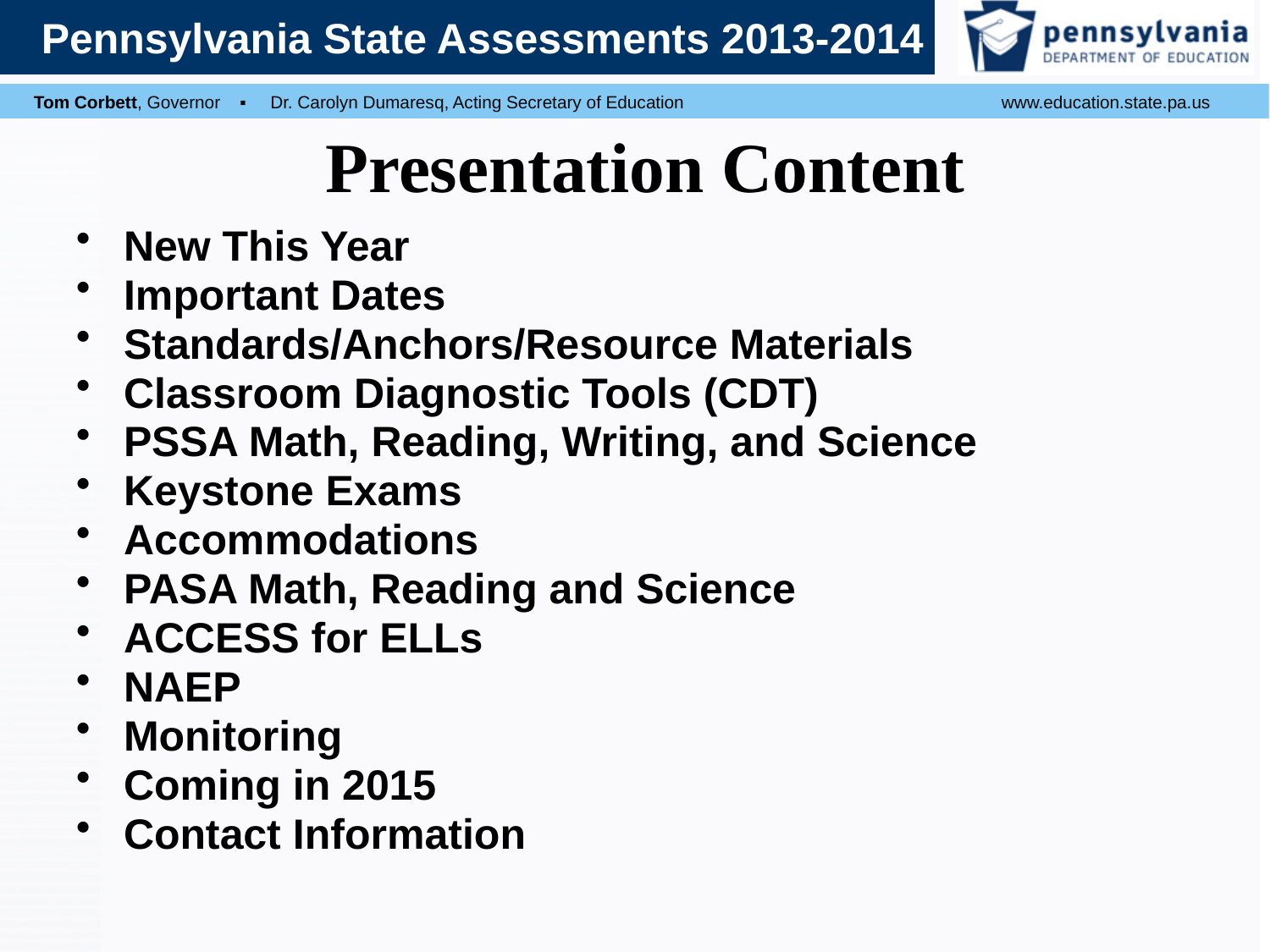

# Presentation Content
New This Year
Important Dates
Standards/Anchors/Resource Materials
Classroom Diagnostic Tools (CDT)
PSSA Math, Reading, Writing, and Science
Keystone Exams
Accommodations
PASA Math, Reading and Science
ACCESS for ELLs
NAEP
Monitoring
Coming in 2015
Contact Information